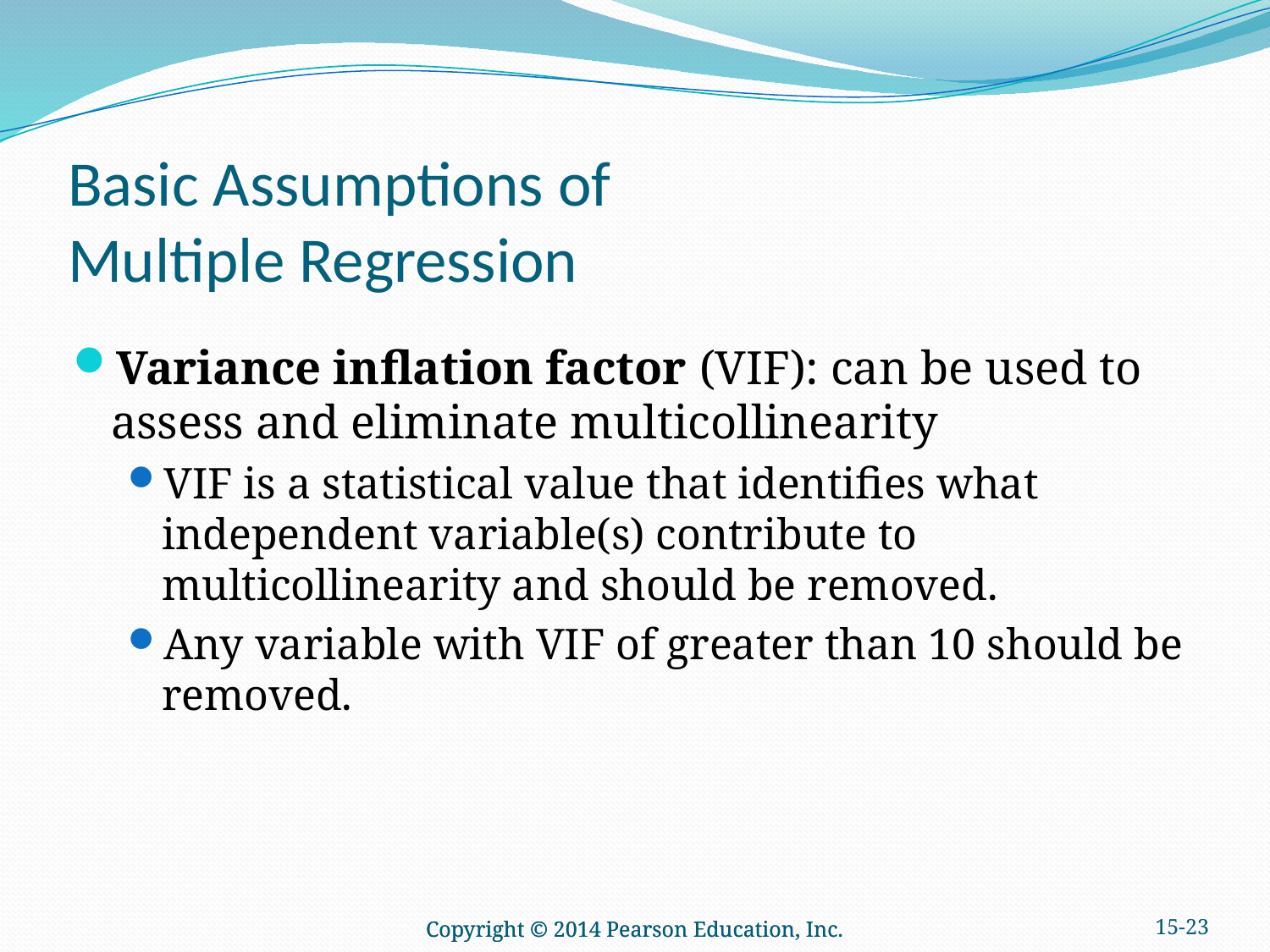

# Basic Assumptions of Multiple Regression
Variance inflation factor (VIF): can be used to assess and eliminate multicollinearity
VIF is a statistical value that identifies what independent variable(s) contribute to multicollinearity and should be removed.
Any variable with VIF of greater than 10 should be removed.